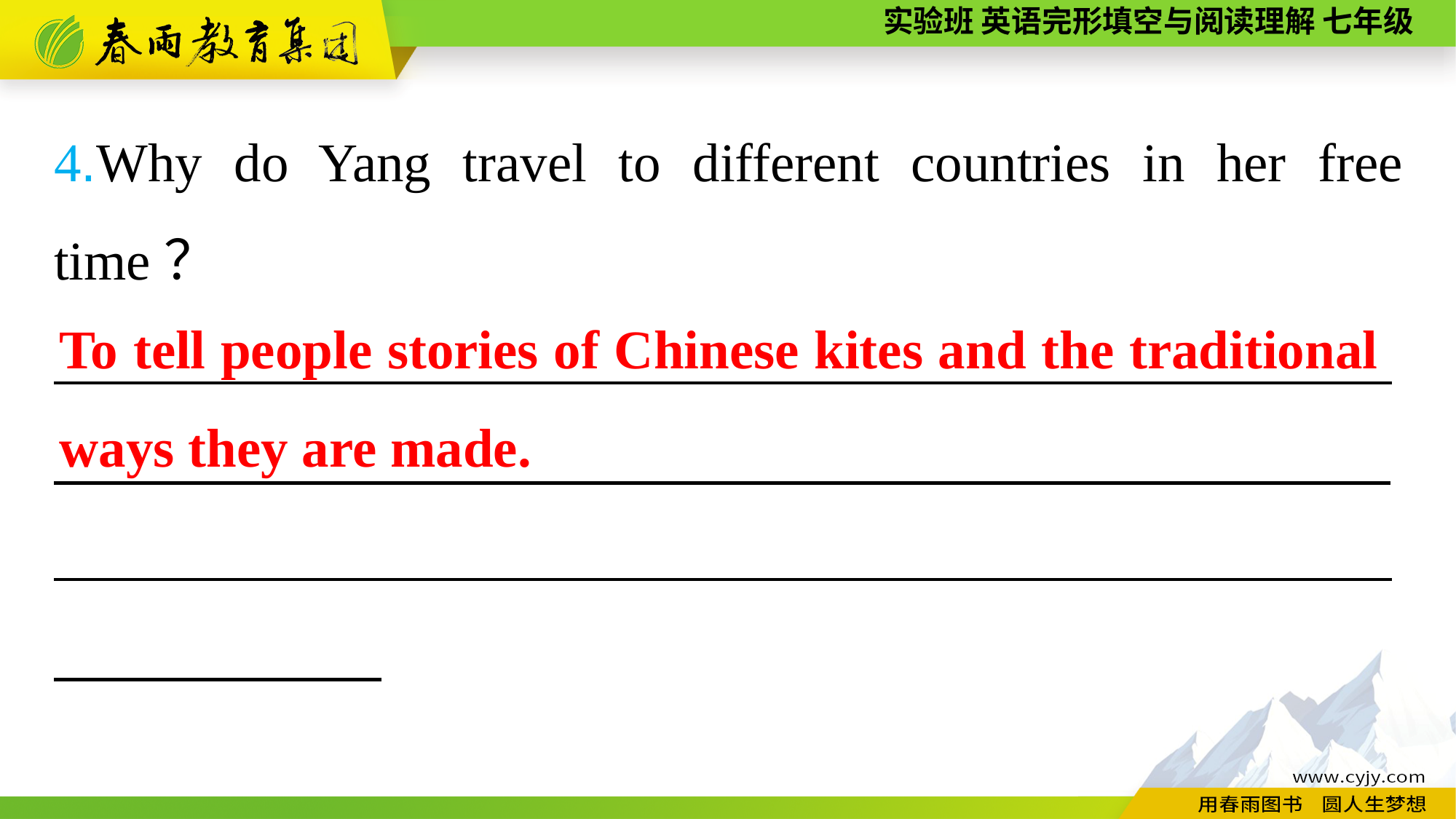

4.Why do Yang travel to different countries in her free time？
_________________________________________________　　　　　_________________________________________________
To tell people stories of Chinese kites and the traditional ways they are made.